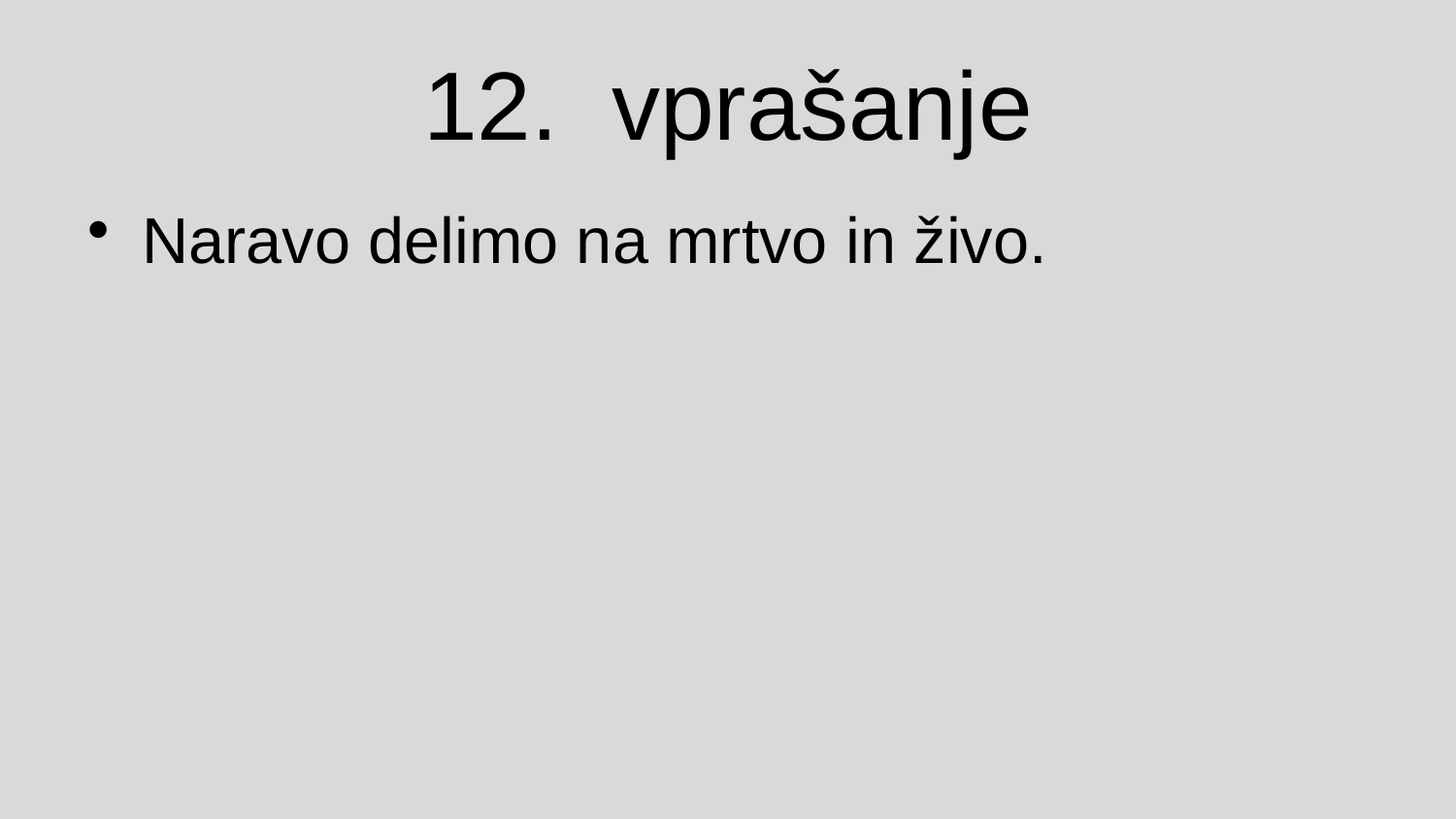

# 12.  vprašanje
Naravo delimo na mrtvo in živo.